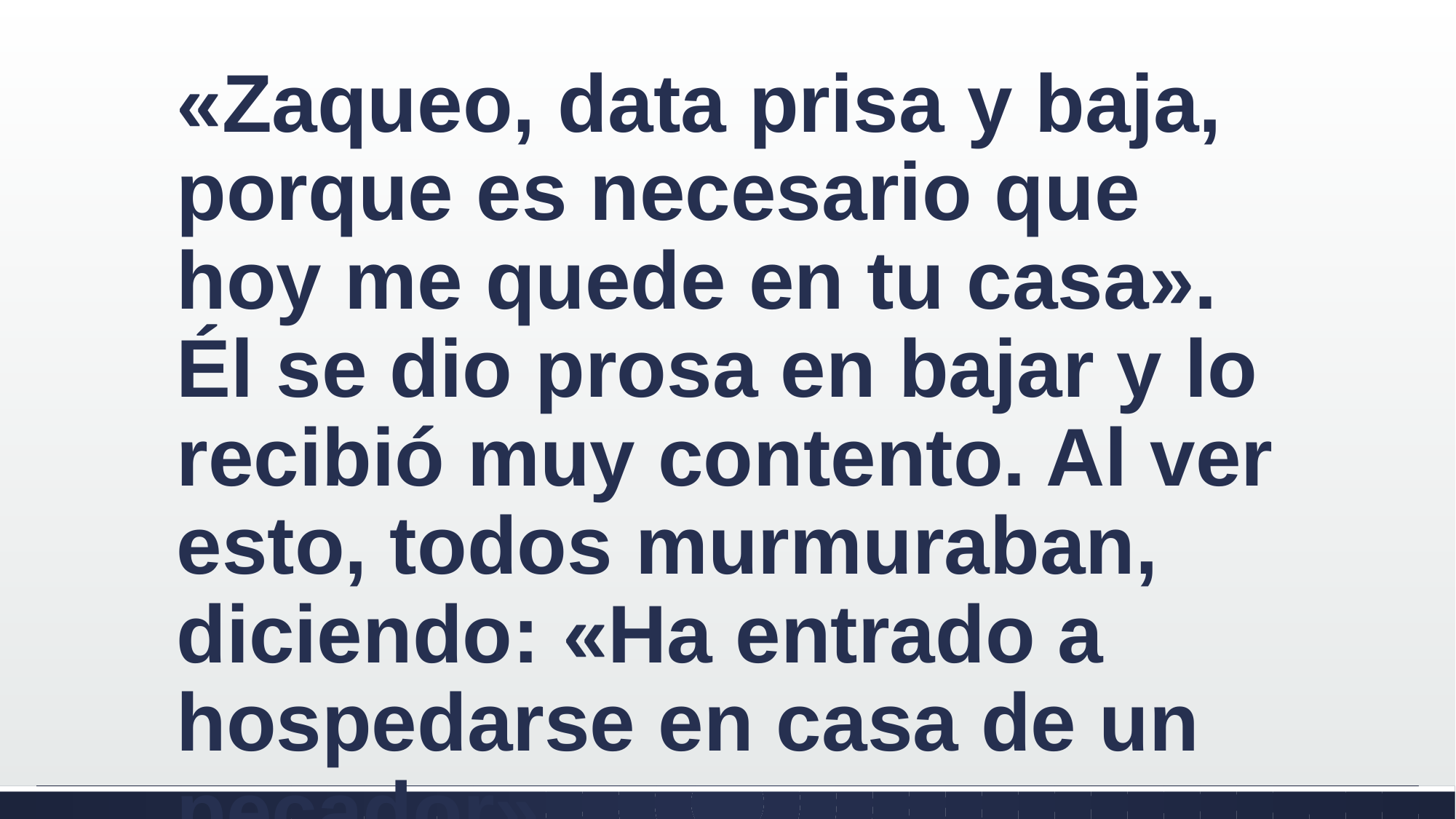

#
«Zaqueo, data prisa y baja, porque es necesario que hoy me quede en tu casa». Él se dio prosa en bajar y lo recibió muy contento. Al ver esto, todos murmuraban, diciendo: «Ha entrado a hospedarse en casa de un pecador».